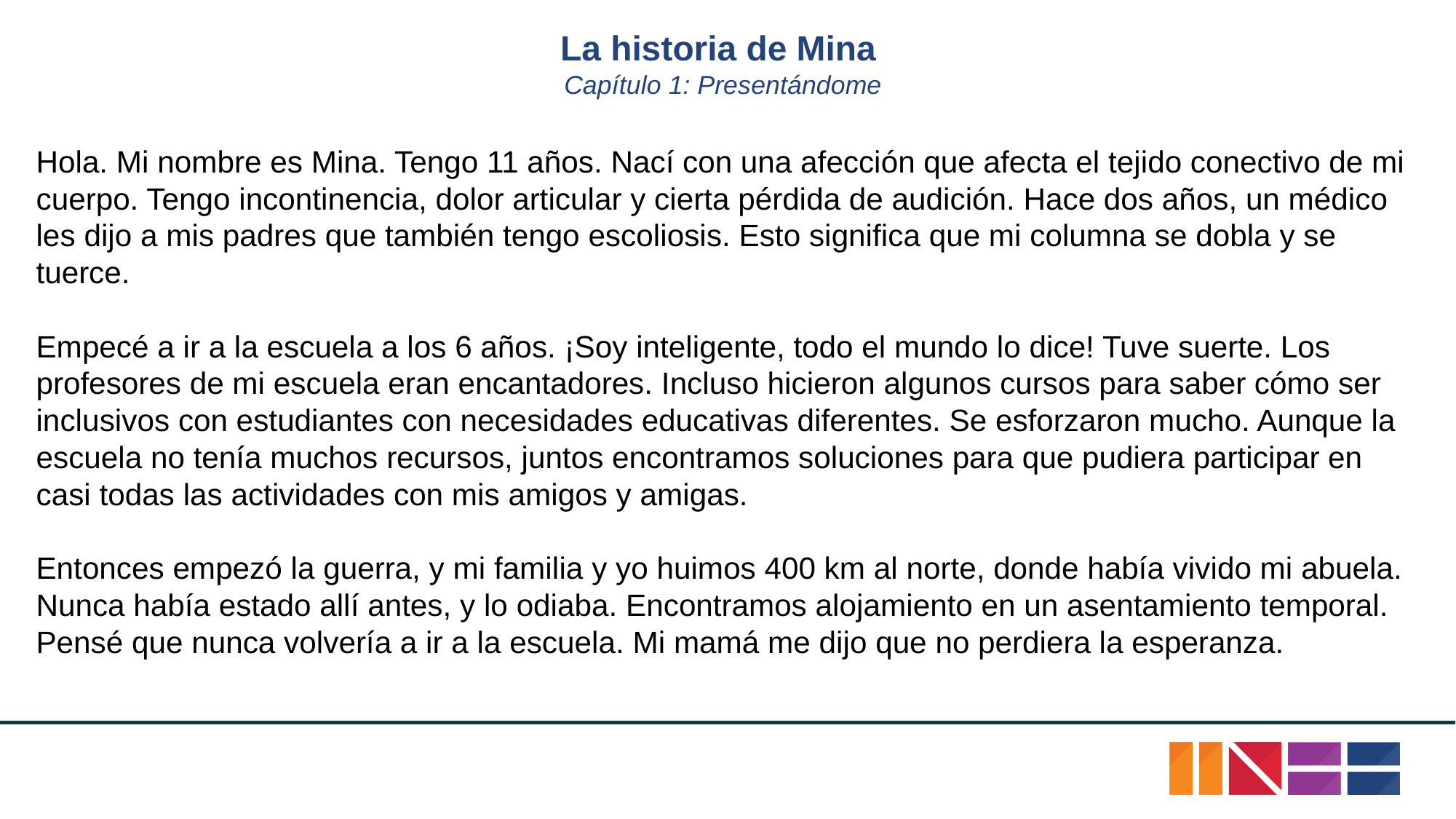

# La historia de Mina
Capítulo 1: Presentándome
Hola. Mi nombre es Mina. Tengo 11 años. Nací con una afección que afecta el tejido conectivo de mi cuerpo. Tengo incontinencia, dolor articular y cierta pérdida de audición. Hace dos años, un médico les dijo a mis padres que también tengo escoliosis. Esto significa que mi columna se dobla y se tuerce.

Empecé a ir a la escuela a los 6 años. ¡Soy inteligente, todo el mundo lo dice! Tuve suerte. Los profesores de mi escuela eran encantadores. Incluso hicieron algunos cursos para saber cómo ser inclusivos con estudiantes con necesidades educativas diferentes. Se esforzaron mucho. Aunque la escuela no tenía muchos recursos, juntos encontramos soluciones para que pudiera participar en casi todas las actividades con mis amigos y amigas.

Entonces empezó la guerra, y mi familia y yo huimos 400 km al norte, donde había vivido mi abuela. Nunca había estado allí antes, y lo odiaba. Encontramos alojamiento en un asentamiento temporal. Pensé que nunca volvería a ir a la escuela. Mi mamá me dijo que no perdiera la esperanza.